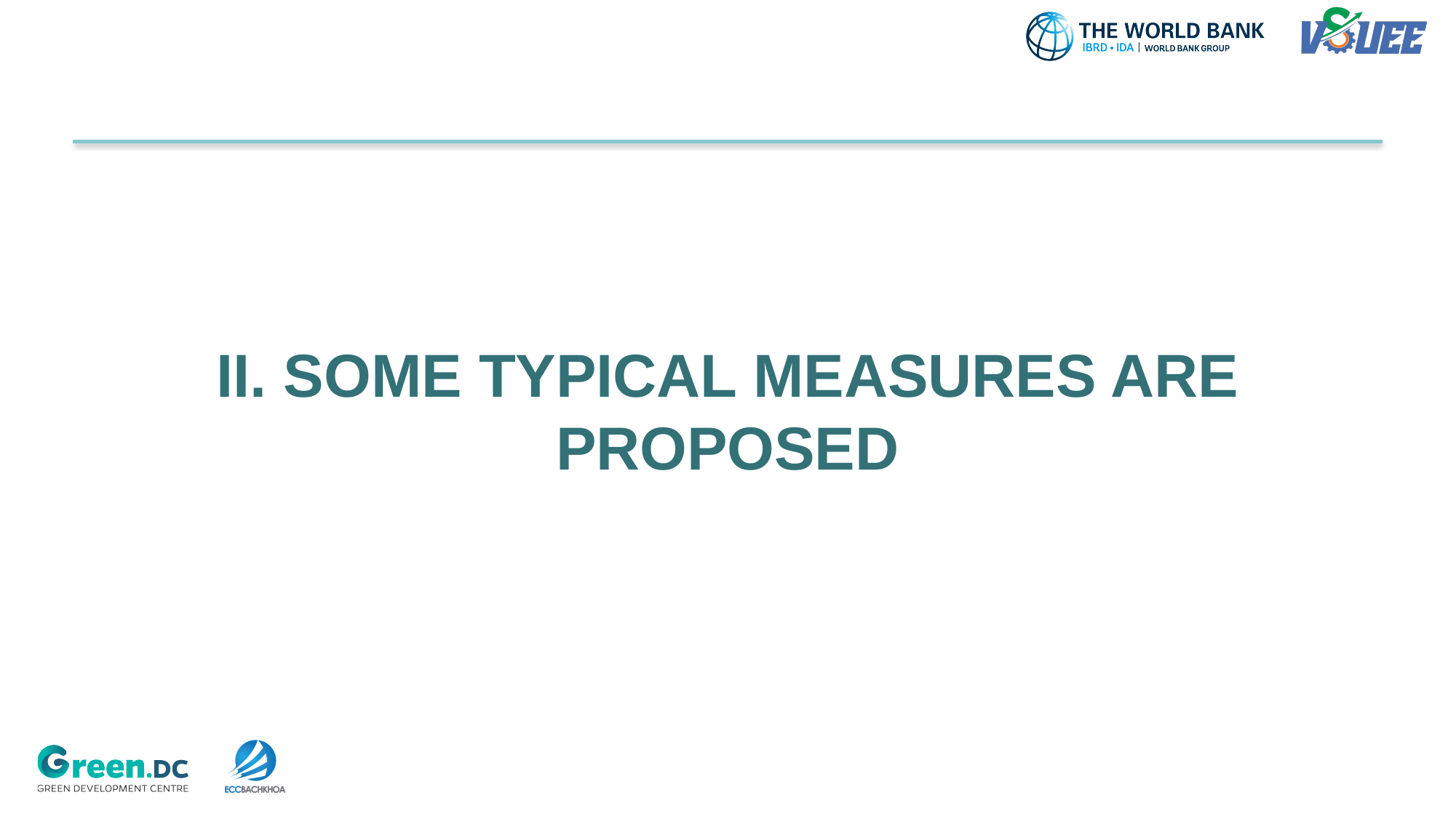

# II. SOME TYPICAL MEASURES ARE PROPOSED